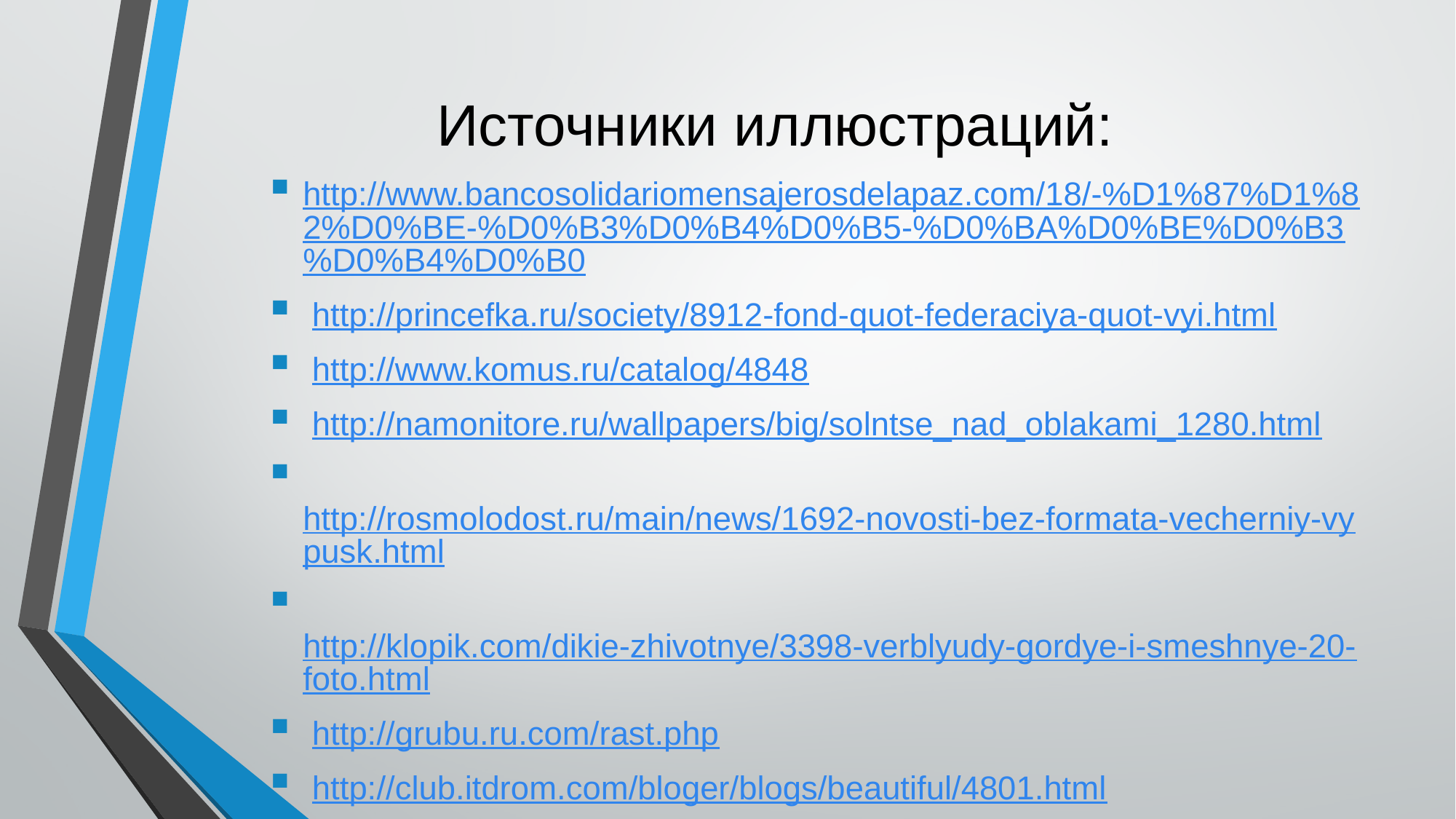

# Источники иллюстраций:
http://www.bancosolidariomensajerosdelapaz.com/18/-%D1%87%D1%82%D0%BE-%D0%B3%D0%B4%D0%B5-%D0%BA%D0%BE%D0%B3%D0%B4%D0%B0
 http://princefka.ru/society/8912-fond-quot-federaciya-quot-vyi.html
 http://www.komus.ru/catalog/4848
 http://namonitore.ru/wallpapers/big/solntse_nad_oblakami_1280.html
 http://rosmolodost.ru/main/news/1692-novosti-bez-formata-vecherniy-vypusk.html
 http://klopik.com/dikie-zhivotnye/3398-verblyudy-gordye-i-smeshnye-20-foto.html
 http://grubu.ru.com/rast.php
 http://club.itdrom.com/bloger/blogs/beautiful/4801.html
 http://www.liveinternet.ru/users/i-wolga/post242490568/
  http://www.photosight.ru/photos/1470321/